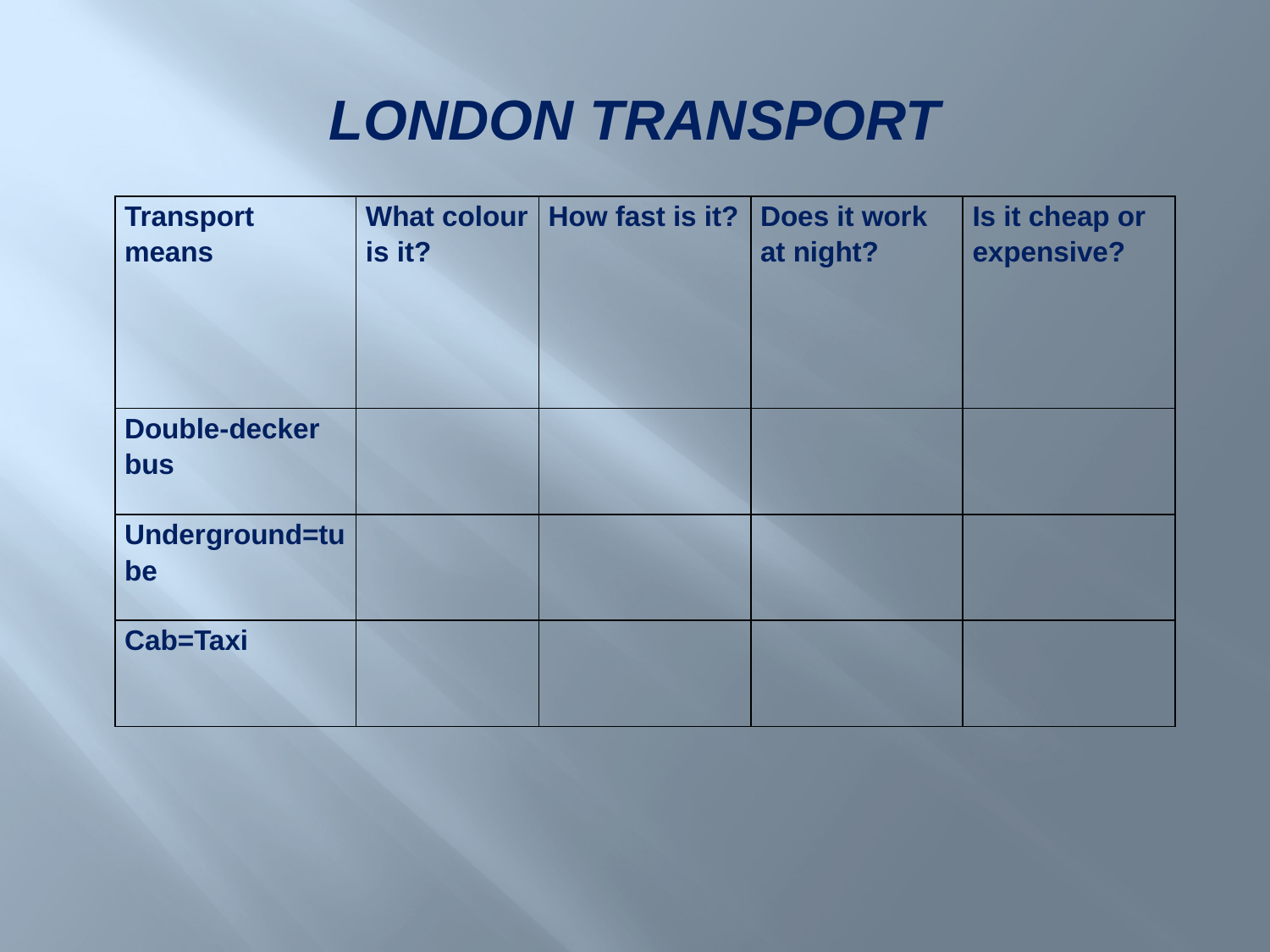

# LONDON TRANSPORT
| Transport means | What colour is it? | How fast is it? | Does it work at night? | Is it cheap or expensive? |
| --- | --- | --- | --- | --- |
| Double-decker bus |  |  |  |  |
| Underground=tube |  |  |  |  |
| Cab=Taxi |  |  |  |  |